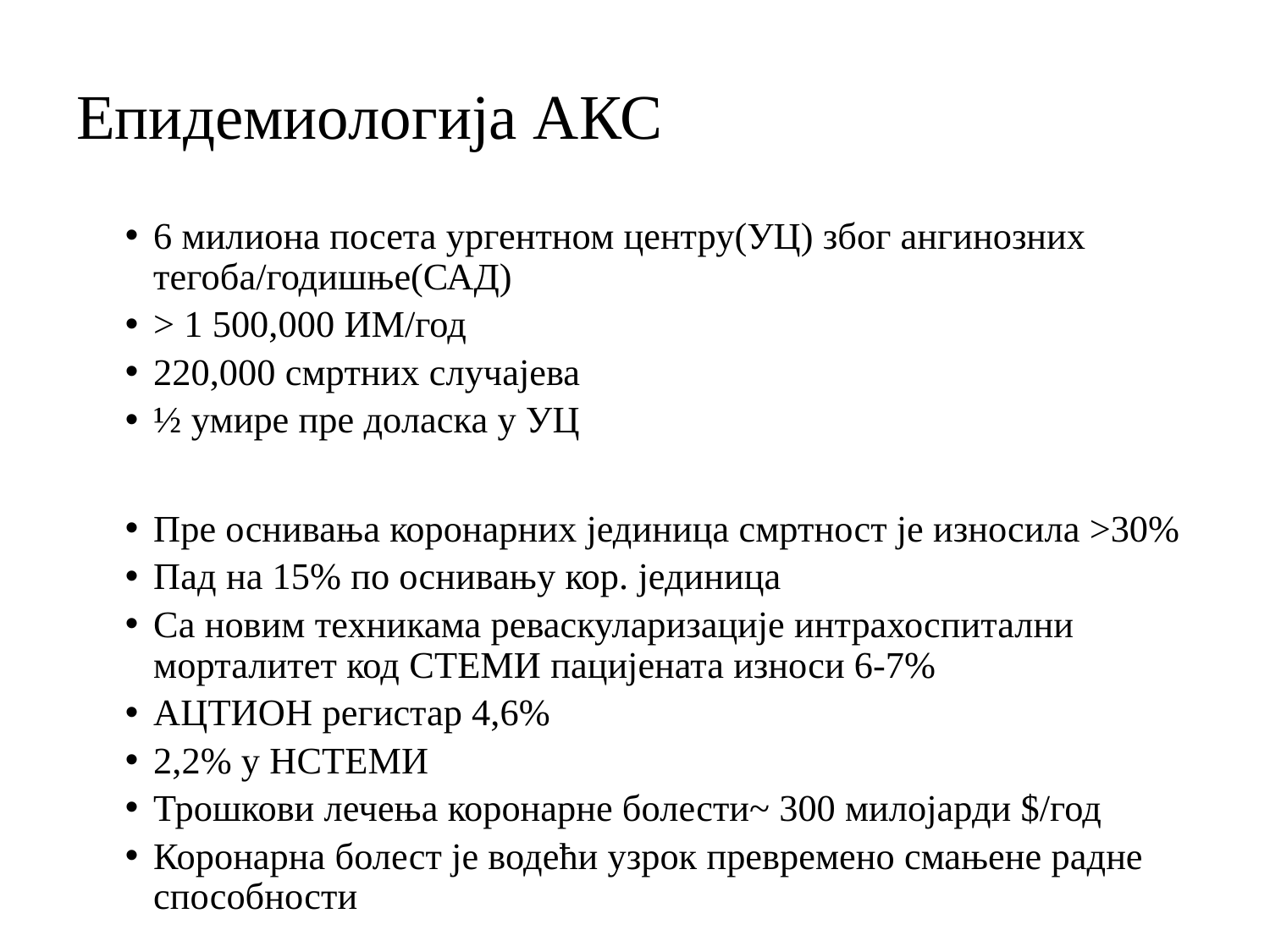

# Епидемиологија АКС

6 милиона посета ургентном центру(УЦ) због ангинозних тегоба/годишње(САД)
> 1 500,000 ИМ/год
220,000 смртних случајева
½ умире пре доласка у УЦ

Пре оснивања коронарних јединица смртност је износила >30%
Пад на 15% по оснивању кор. јединица
Са новим техникама реваскуларизације интрахоспитални морталитет код СТЕМИ пацијената износи 6-7%
АЦТИОН регистар 4,6%
2,2% у НСТЕМИ
Трошкови лечења коронарне болести~ 300 милојарди $/год
Коронарна болест је водећи узрок превремено смањене радне способности